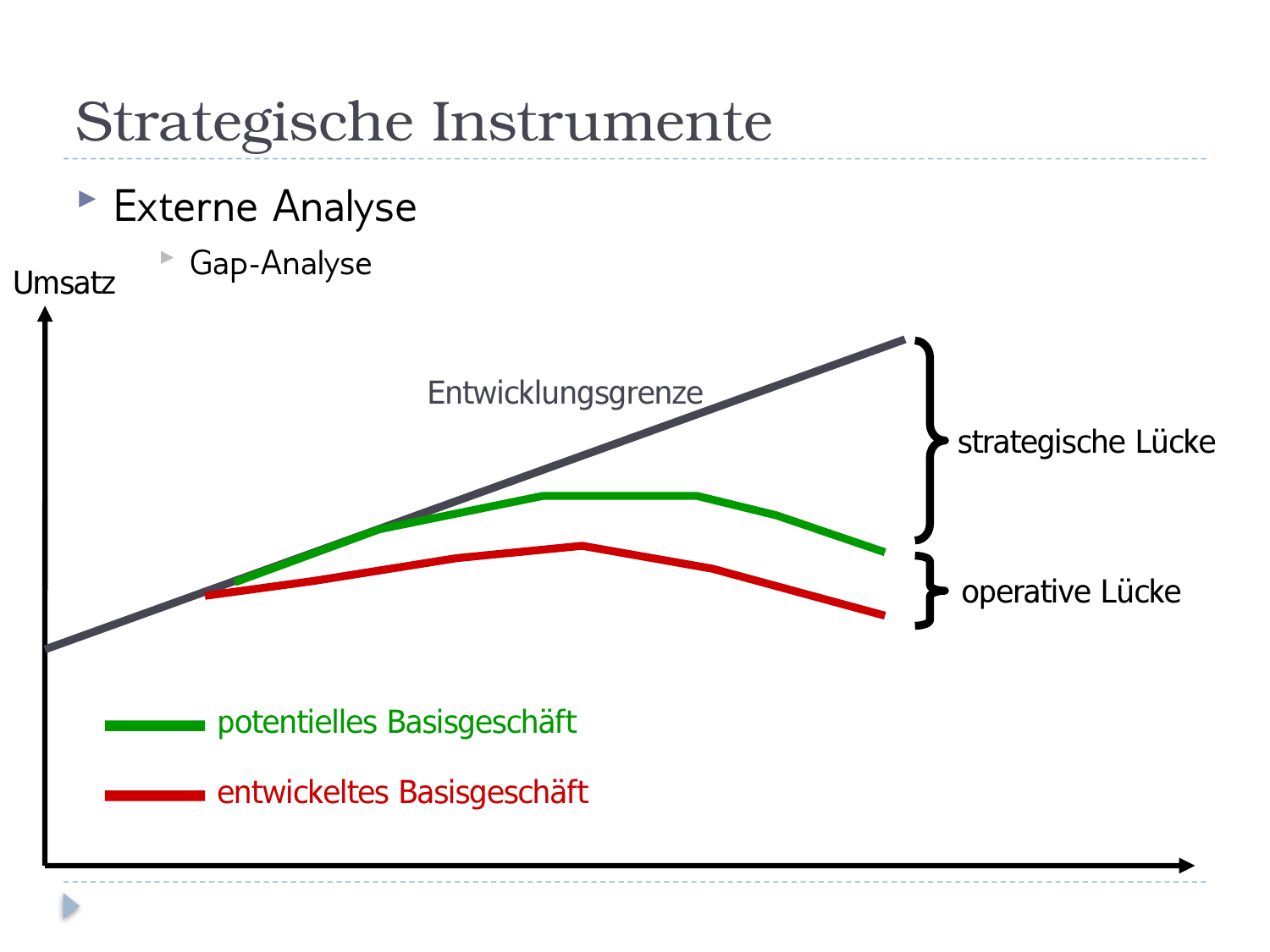

Strategische Instrumente
Externe Analyse
Gap-Analyse
Umsatz

Entwicklungsgrenze
strategische Lücke

operative Lücke
potentielles Basisgeschäft

entwickeltes Basisgeschäft